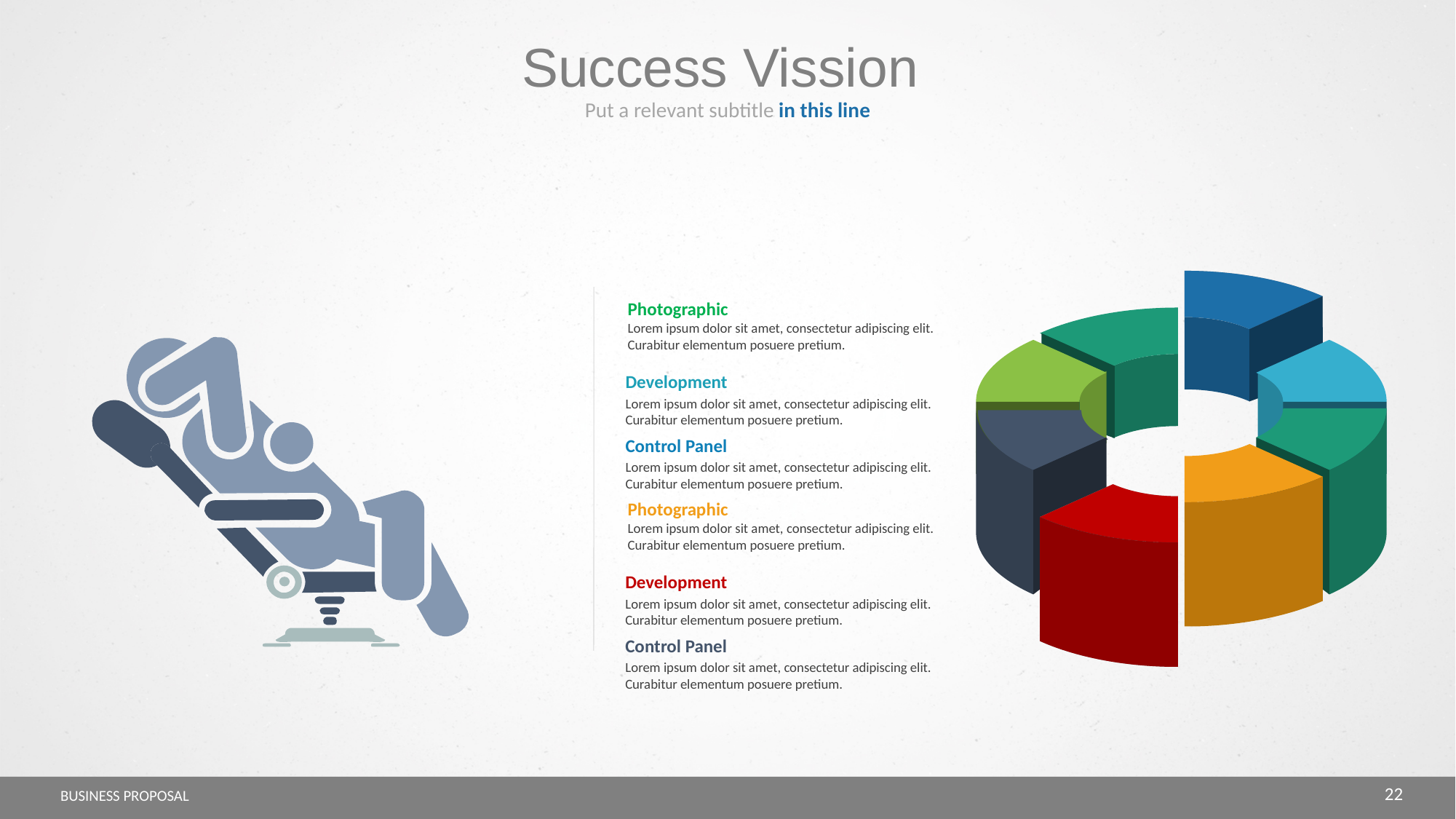

Success Vission
Put a relevant subtitle in this line

Photographic
Lorem ipsum dolor sit amet, consectetur adipiscing elit. Curabitur elementum posuere pretium.

Development
Lorem ipsum dolor sit amet, consectetur adipiscing elit. Curabitur elementum posuere pretium.
Control Panel
Lorem ipsum dolor sit amet, consectetur adipiscing elit. Curabitur elementum posuere pretium.
Photographic
Lorem ipsum dolor sit amet, consectetur adipiscing elit. Curabitur elementum posuere pretium.
Development
Lorem ipsum dolor sit amet, consectetur adipiscing elit. Curabitur elementum posuere pretium.
Control Panel
Lorem ipsum dolor sit amet, consectetur adipiscing elit. Curabitur elementum posuere pretium.

22
BUSINESS PROPOSAL